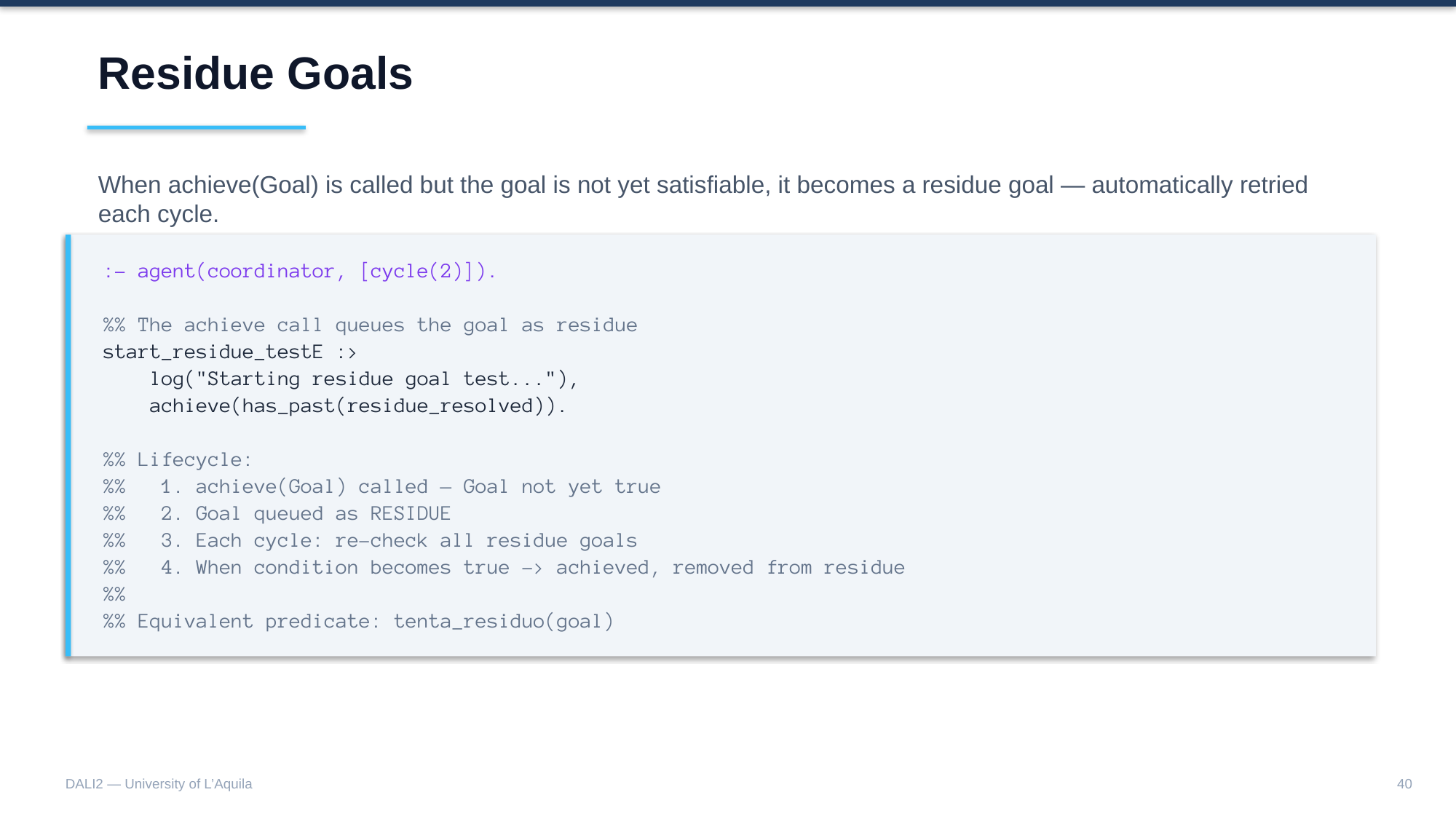

Residue Goals

When achieve(Goal) is called but the goal is not yet satisfiable, it becomes a residue goal — automatically retried each cycle.

:- agent(coordinator, [cycle(2)]).

%% The achieve call queues the goal as residue
start_residue_testE :>
    log("Starting residue goal test..."),
    achieve(has_past(residue_resolved)).

%% Lifecycle:
%%   1. achieve(Goal) called — Goal not yet true
%%   2. Goal queued as RESIDUE
%%   3. Each cycle: re-check all residue goals
%%   4. When condition becomes true -> achieved, removed from residue
%%
%% Equivalent predicate: tenta_residuo(goal)
DALI2 — University of L’Aquila
40